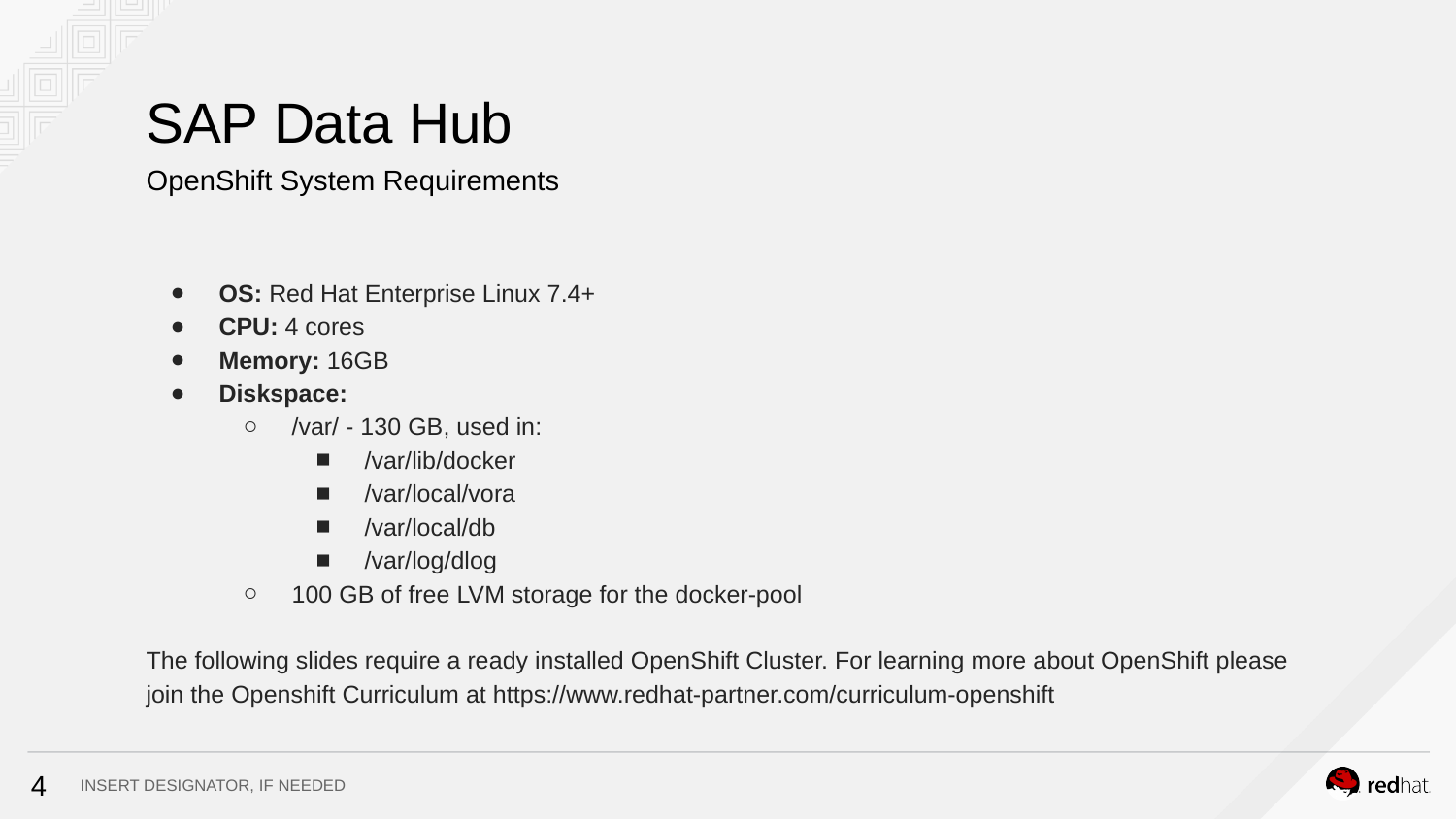

# SAP Data Hub
OpenShift System Requirements
OS: Red Hat Enterprise Linux 7.4+
CPU: 4 cores
Memory: 16GB
Diskspace:
/var/ - 130 GB, used in:
/var/lib/docker
/var/local/vora
/var/local/db
/var/log/dlog
100 GB of free LVM storage for the docker-pool

The following slides require a ready installed OpenShift Cluster. For learning more about OpenShift please join the Openshift Curriculum at https://www.redhat-partner.com/curriculum-openshift
4